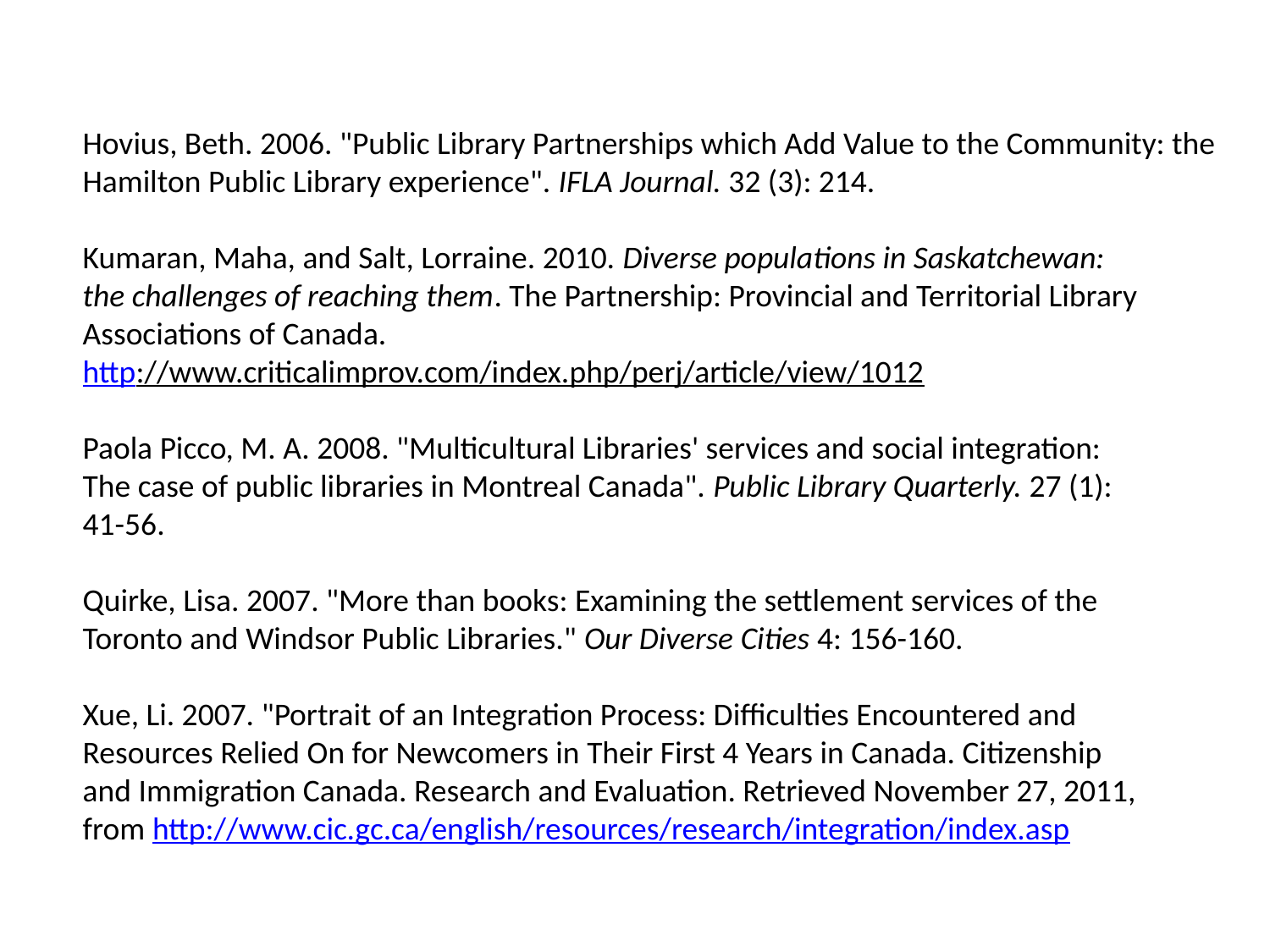

Hovius, Beth. 2006. "Public Library Partnerships which Add Value to the Community: the
Hamilton Public Library experience". IFLA Journal. 32 (3): 214.

Kumaran, Maha, and Salt, Lorraine. 2010. Diverse populations in Saskatchewan:
the challenges of reaching them. The Partnership: Provincial and Territorial Library
Associations of Canada.
http://www.criticalimprov.com/index.php/perj/article/view/1012
Paola Picco, M. A. 2008. "Multicultural Libraries' services and social integration:
The case of public libraries in Montreal Canada". Public Library Quarterly. 27 (1):
41-56.
Quirke, Lisa. 2007. "More than books: Examining the settlement services of the
Toronto and Windsor Public Libraries." Our Diverse Cities 4: 156-160.
Xue, Li. 2007. "Portrait of an Integration Process: Difficulties Encountered and
Resources Relied On for Newcomers in Their First 4 Years in Canada. Citizenship
and Immigration Canada. Research and Evaluation. Retrieved November 27, 2011,
from http://www.cic.gc.ca/english/resources/research/integration/index.asp